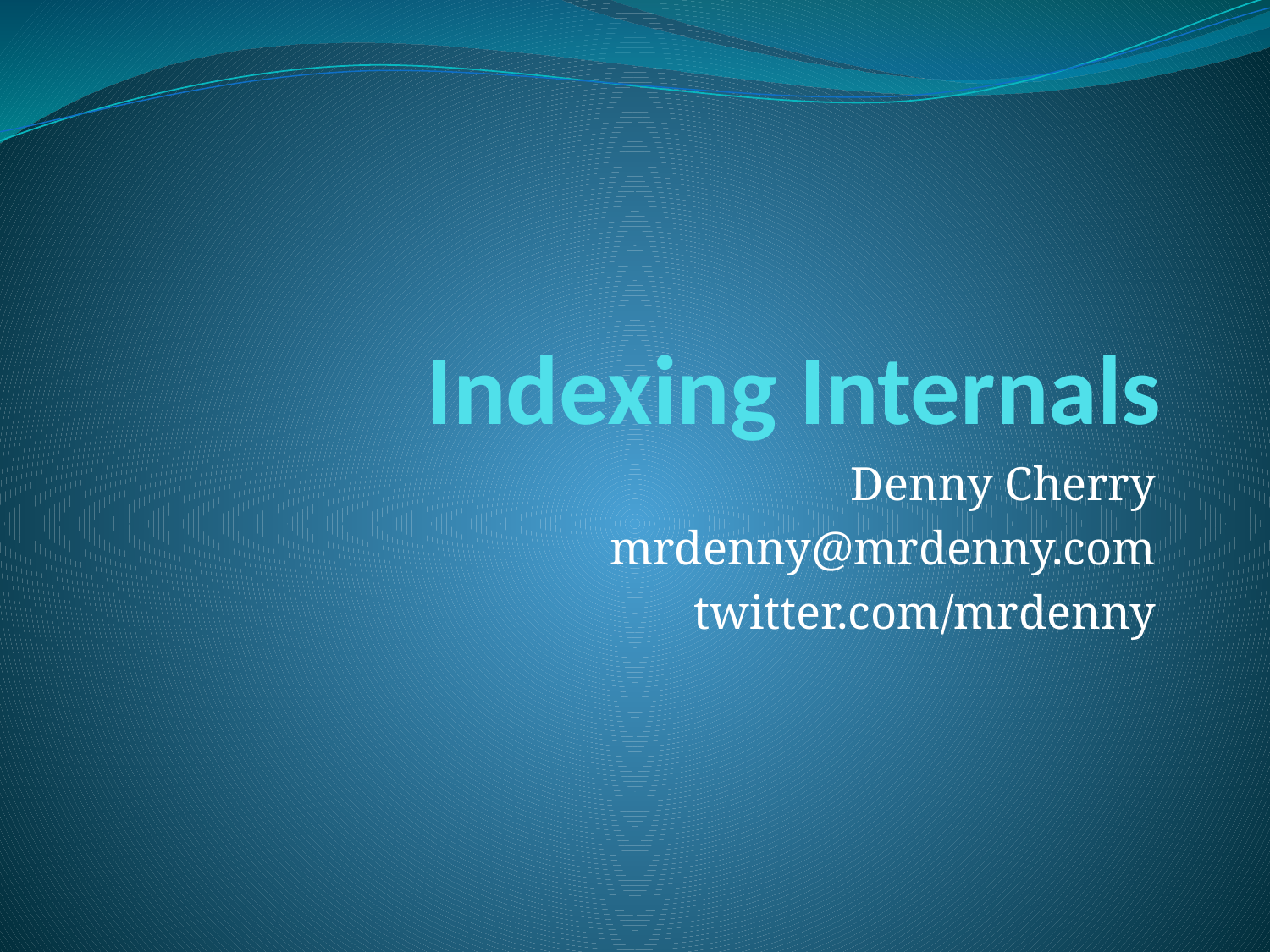

# Indexing Internals
Denny Cherry
mrdenny@mrdenny.com
twitter.com/mrdenny